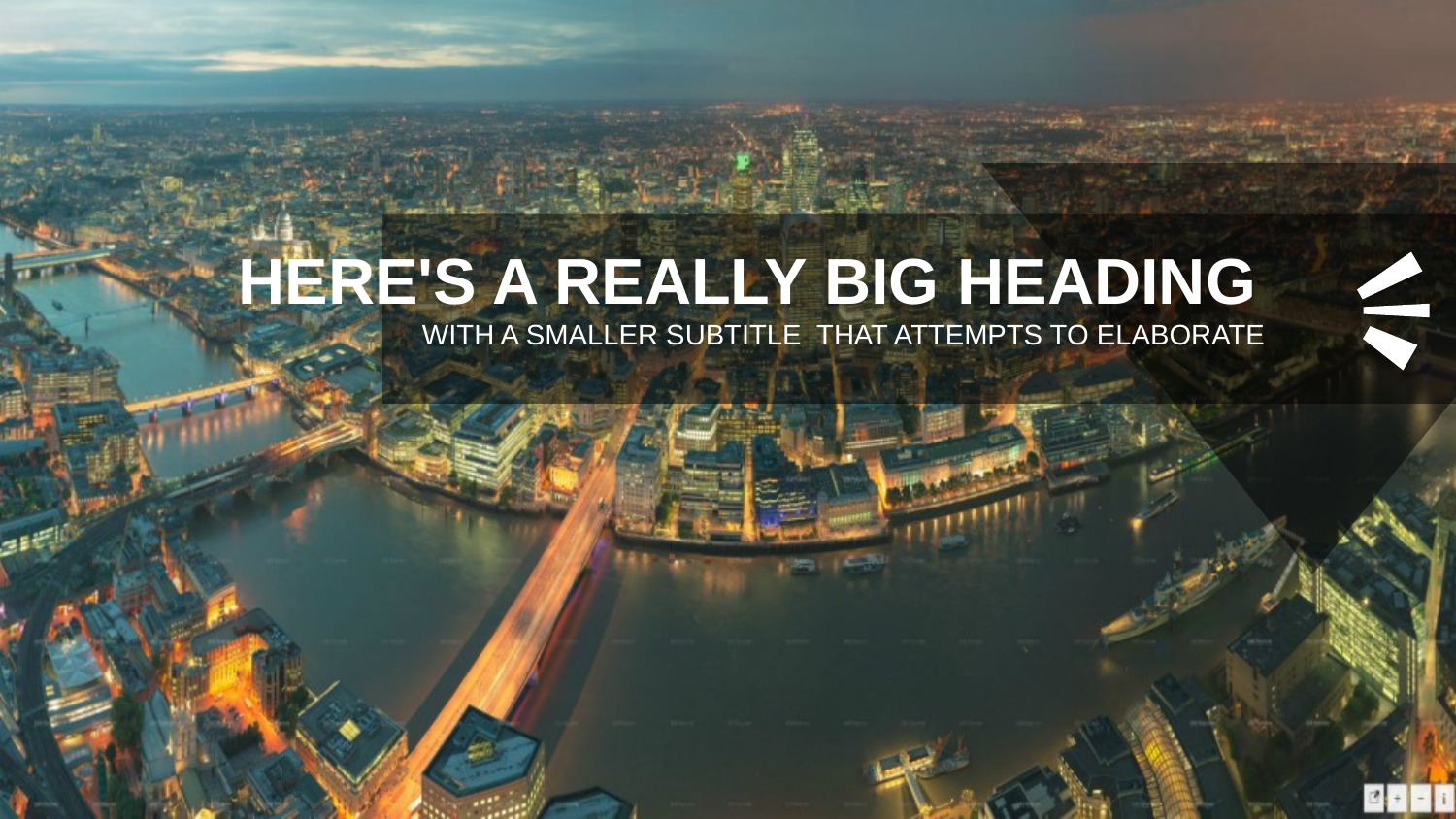

HERE'S A REALLY BIG HEADING
                        WITH A SMALLER SUBTITLE  THAT ATTEMPTS TO ELABORATE